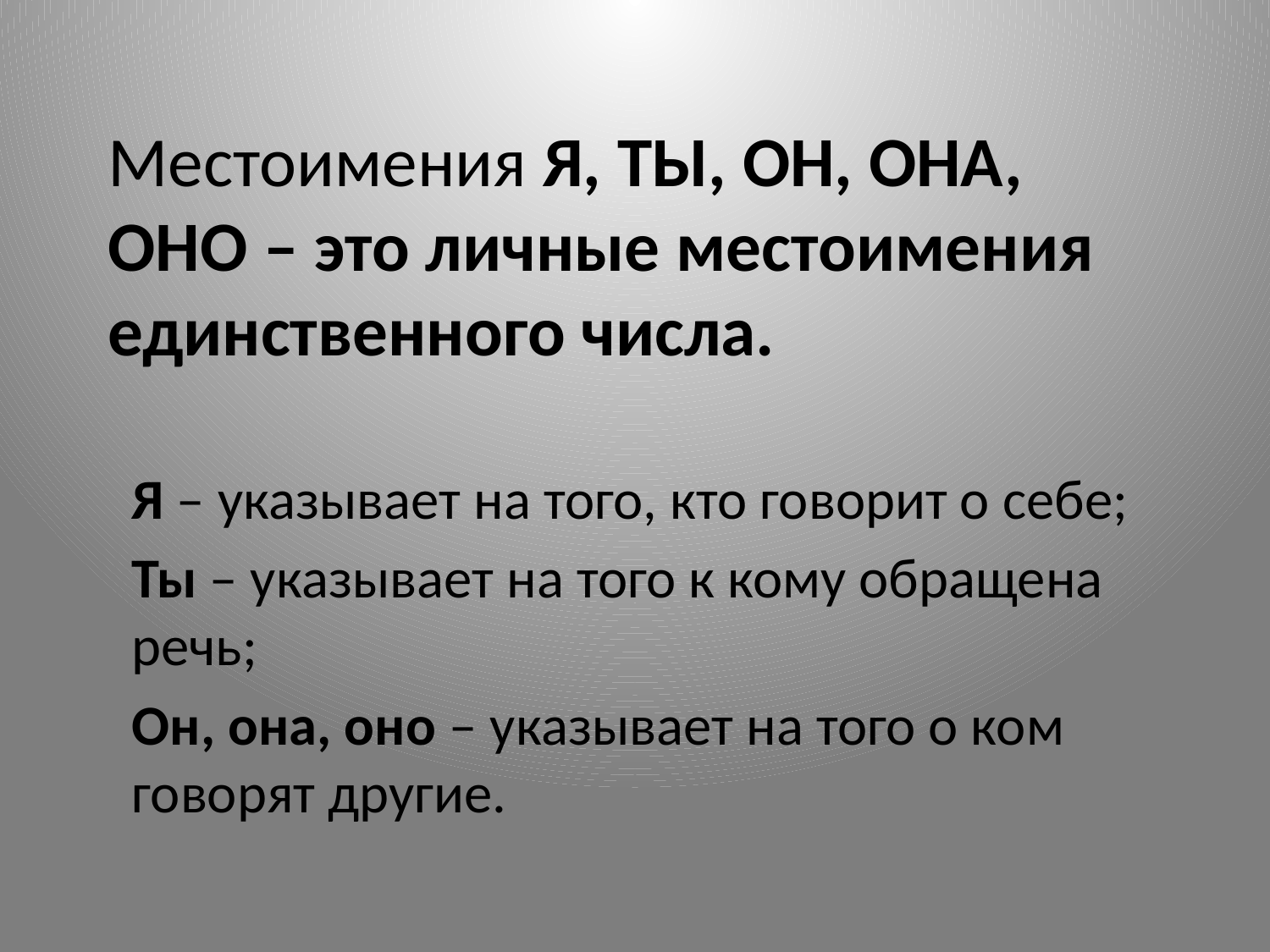

# Местоимения Я, ТЫ, ОН, ОНА, ОНО – это личные местоимения единственного числа.
Я – указывает на того, кто говорит о себе;
Ты – указывает на того к кому обращена речь;
Он, она, оно – указывает на того о ком говорят другие.